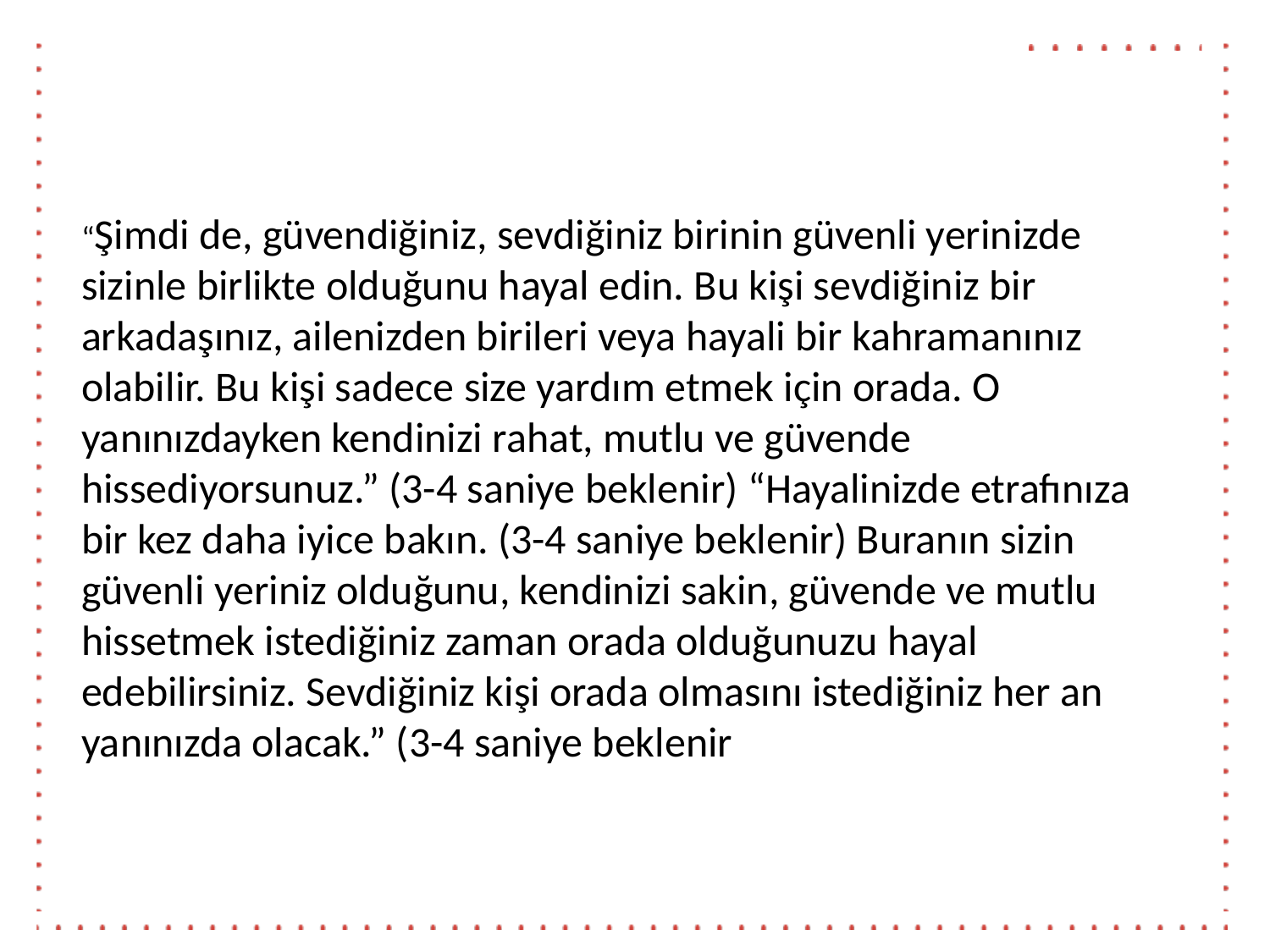

“Şimdi de, güvendiğiniz, sevdiğiniz birinin güvenli yerinizde sizinle birlikte olduğunu hayal edin. Bu kişi sevdiğiniz bir arkadaşınız, ailenizden birileri veya hayali bir kahramanınız olabilir. Bu kişi sadece size yardım etmek için orada. O yanınızdayken kendinizi rahat, mutlu ve güvende hissediyorsunuz.” (3-4 saniye beklenir) “Hayalinizde etrafınıza bir kez daha iyice bakın. (3-4 saniye beklenir) Buranın sizin güvenli yeriniz olduğunu, kendinizi sakin, güvende ve mutlu hissetmek istediğiniz zaman orada olduğunuzu hayal edebilirsiniz. Sevdiğiniz kişi orada olmasını istediğiniz her an yanınızda olacak.” (3-4 saniye beklenir